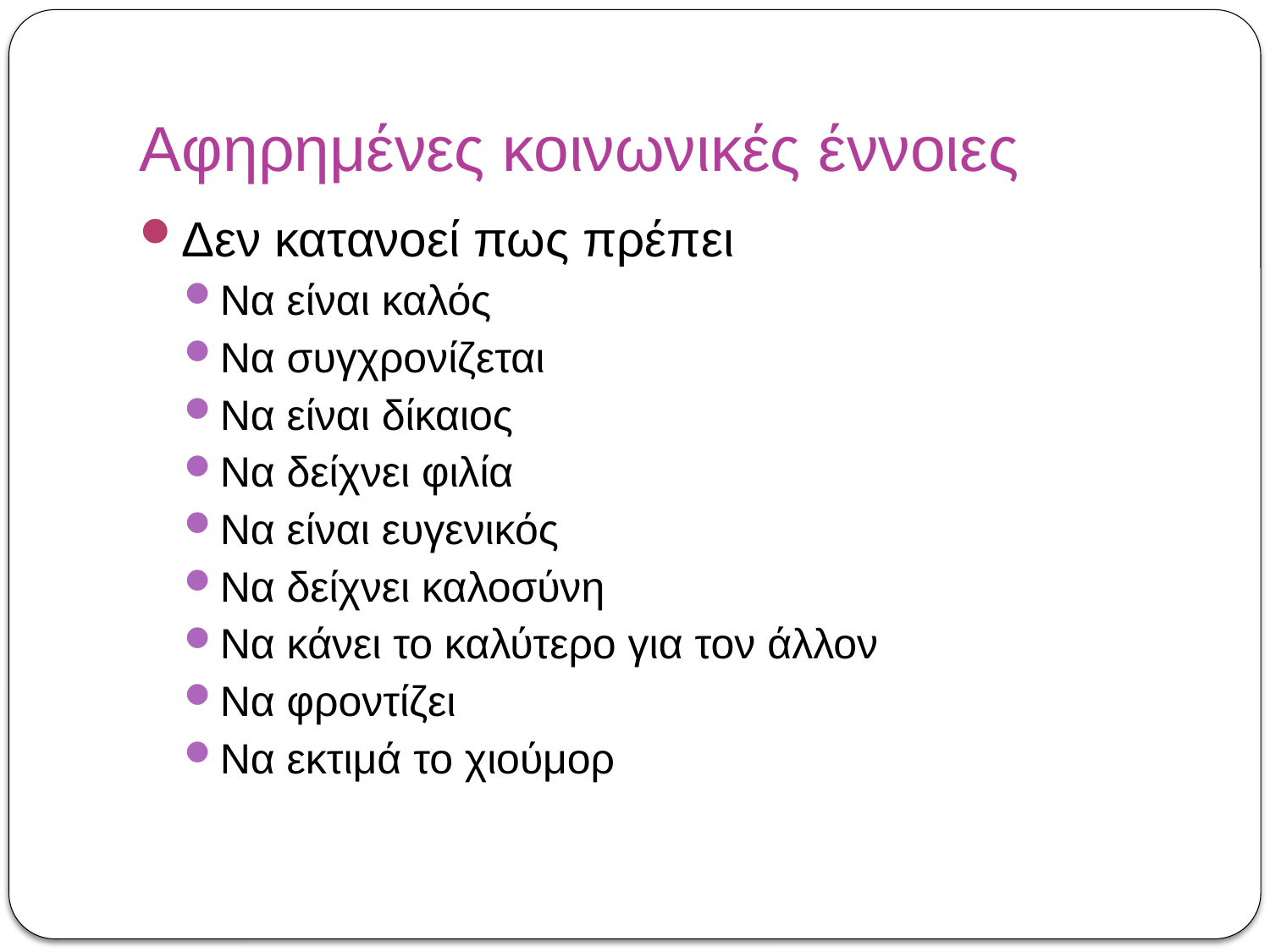

# Αφηρημένες κοινωνικές έννοιες
Δεν κατανοεί πως πρέπει
Να είναι καλός
Να συγχρονίζεται
Να είναι δίκαιος
Να δείχνει φιλία
Να είναι ευγενικός
Να δείχνει καλοσύνη
Να κάνει το καλύτερο για τον άλλον
Να φροντίζει
Να εκτιμά το χιούμορ